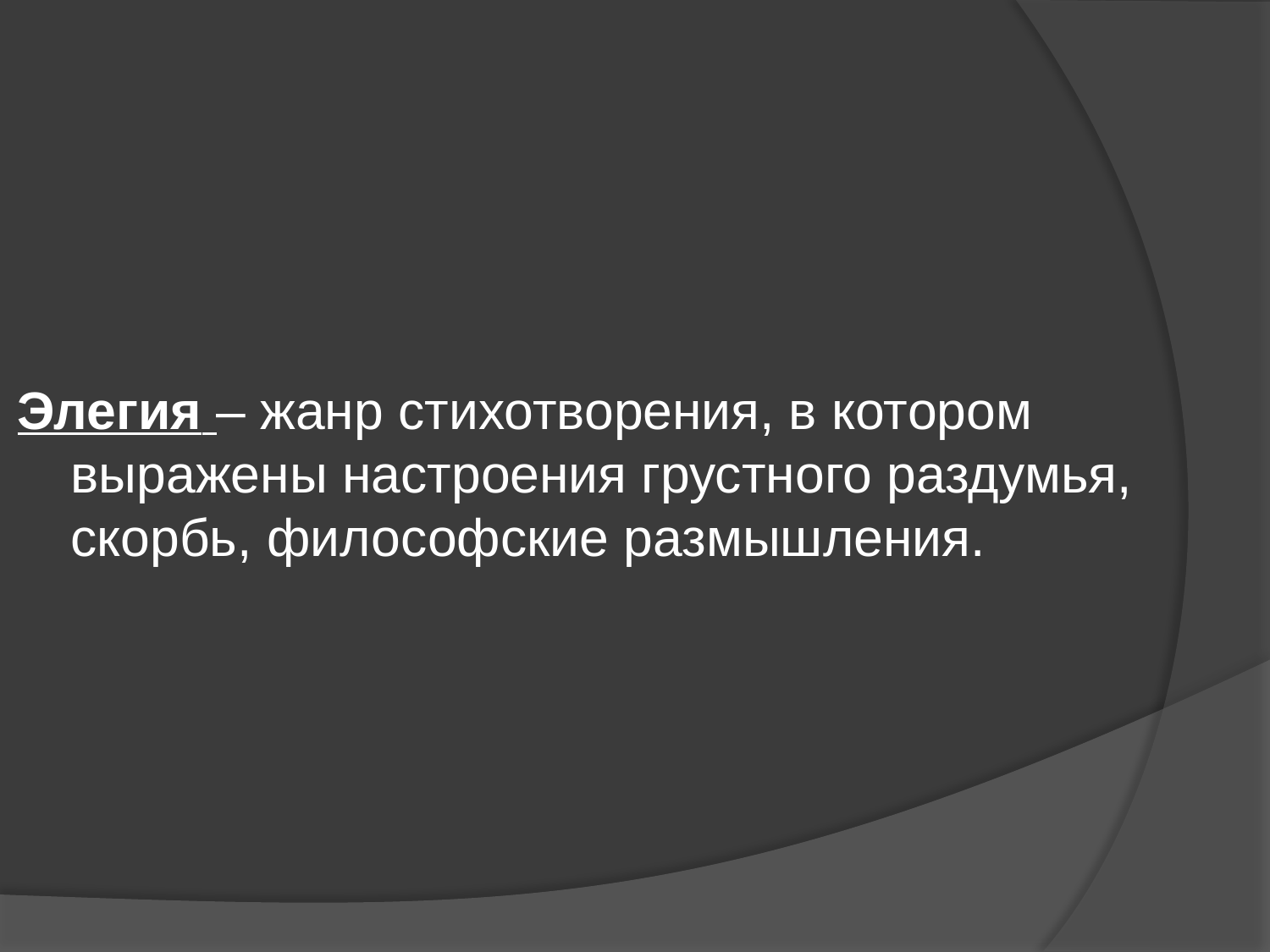

Элегия – жанр стихотворения, в котором выражены настроения грустного раздумья, скорбь, философские размышления.